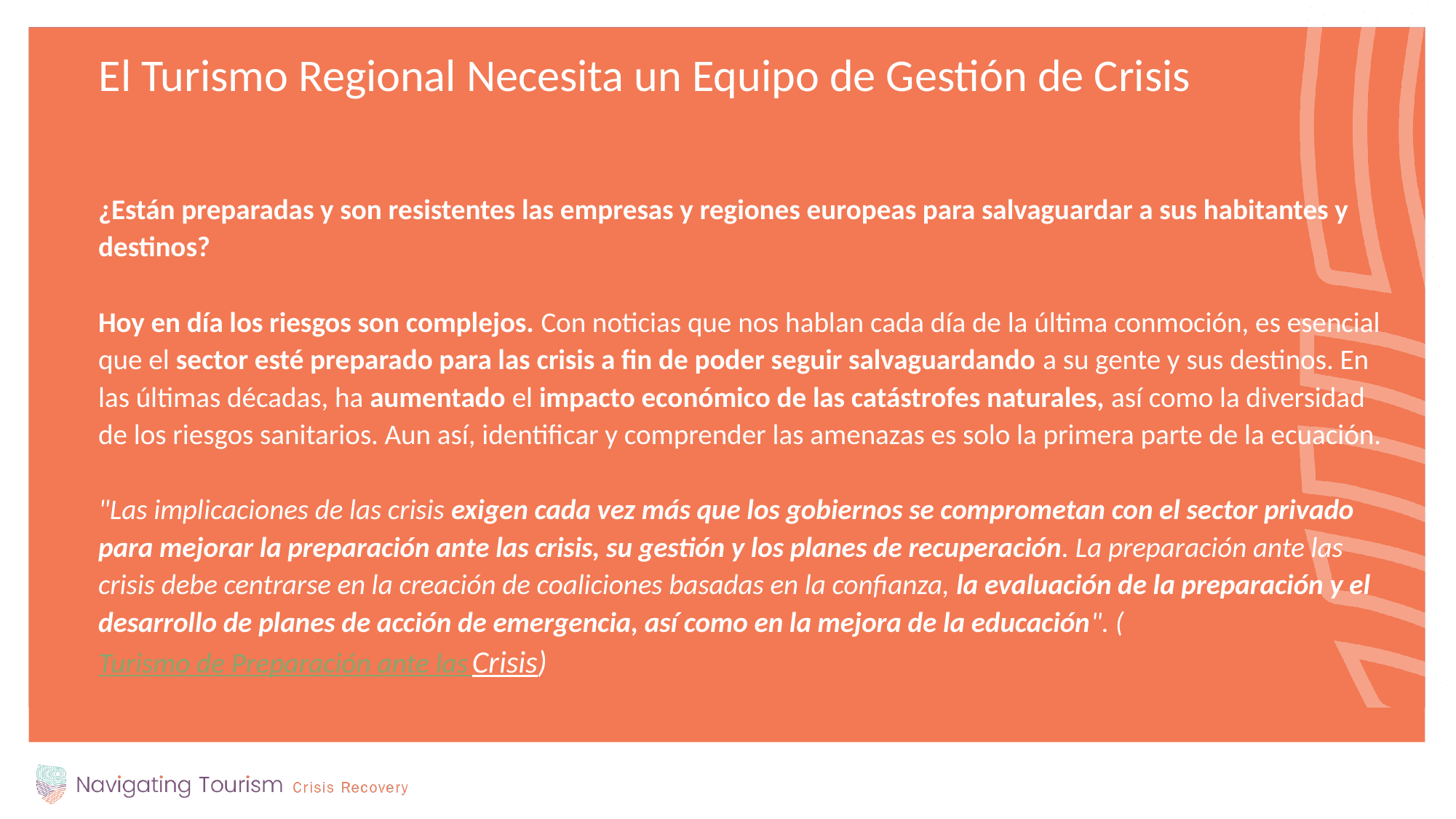

El Turismo Regional Necesita un Equipo de Gestión de Crisis
¿Están preparadas y son resistentes las empresas y regiones europeas para salvaguardar a sus habitantes y destinos?

Hoy en día los riesgos son complejos. Con noticias que nos hablan cada día de la última conmoción, es esencial que el sector esté preparado para las crisis a fin de poder seguir salvaguardando a su gente y sus destinos. En las últimas décadas, ha aumentado el impacto económico de las catástrofes naturales, así como la diversidad de los riesgos sanitarios. Aun así, identificar y comprender las amenazas es solo la primera parte de la ecuación.

"Las implicaciones de las crisis exigen cada vez más que los gobiernos se comprometan con el sector privado para mejorar la preparación ante las crisis, su gestión y los planes de recuperación. La preparación ante las crisis debe centrarse en la creación de coaliciones basadas en la confianza, la evaluación de la preparación y el desarrollo de planes de acción de emergencia, así como en la mejora de la educación". (Turismo de Preparación ante las Crisis)